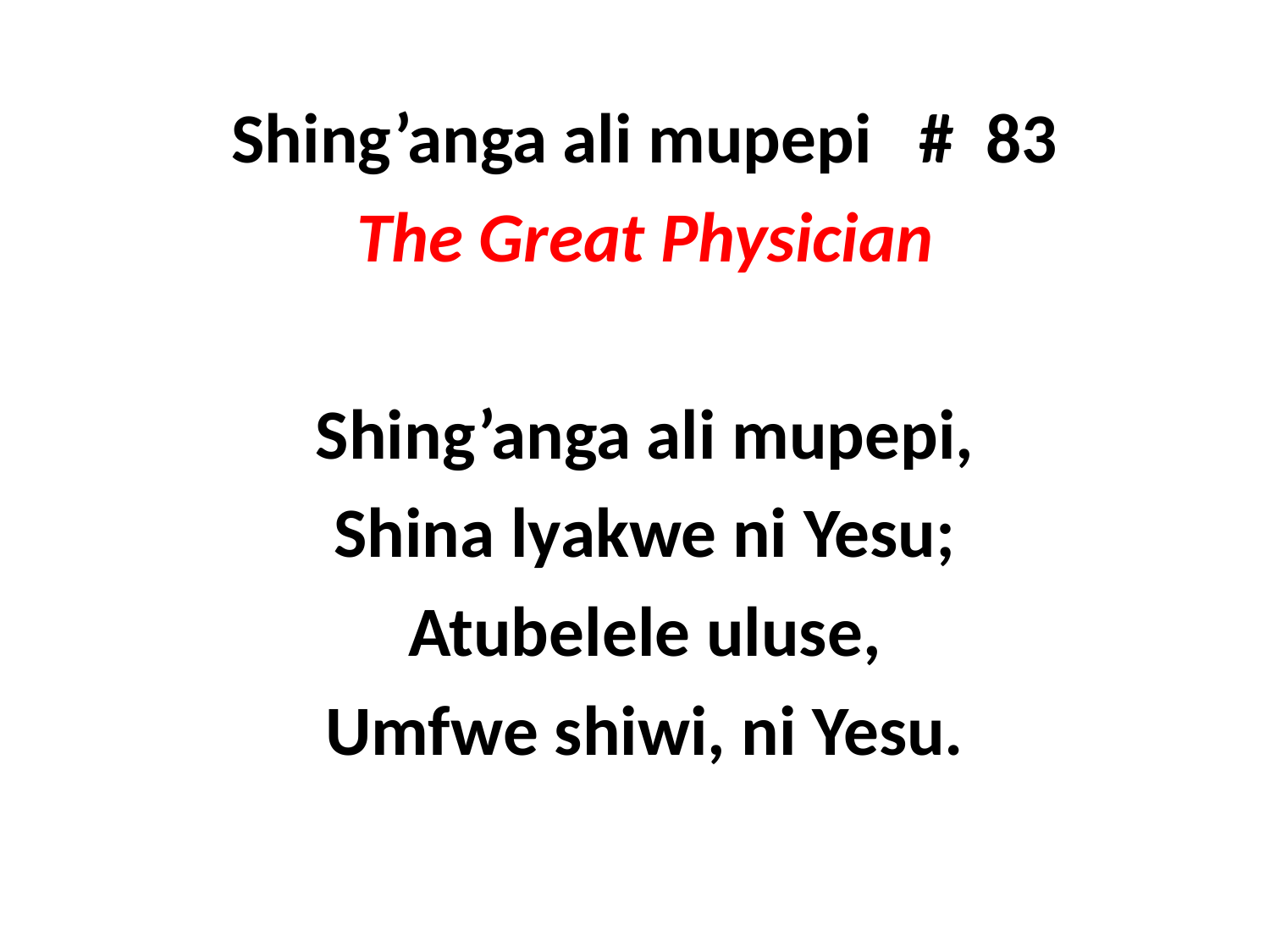

Shing’anga ali mupepi   #  83
The Great Physician

Shing’anga ali mupepi,
Shina lyakwe ni Yesu;
Atubelele uluse,
Umfwe shiwi, ni Yesu.